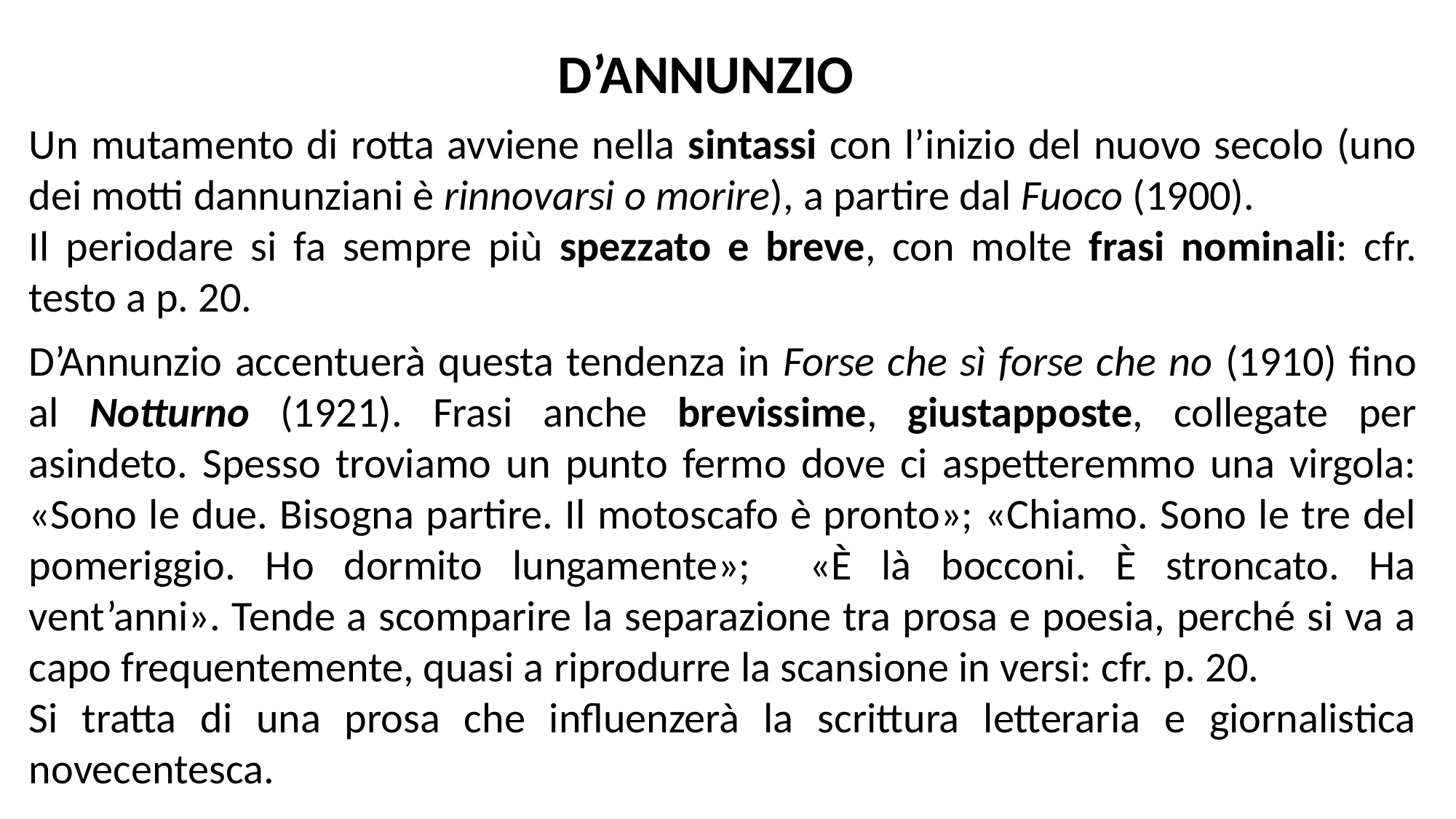

D’ANNUNZIO
Un mutamento di rotta avviene nella sintassi con l’inizio del nuovo secolo (uno dei motti dannunziani è rinnovarsi o morire), a partire dal Fuoco (1900).
Il periodare si fa sempre più spezzato e breve, con molte frasi nominali: cfr. testo a p. 20.
D’Annunzio accentuerà questa tendenza in Forse che sì forse che no (1910) fino al Notturno (1921). Frasi anche brevissime, giustapposte, collegate per asindeto. Spesso troviamo un punto fermo dove ci aspetteremmo una virgola: «Sono le due. Bisogna partire. Il motoscafo è pronto»; «Chiamo. Sono le tre del pomeriggio. Ho dormito lungamente»;  «È là bocconi. È stroncato. Ha vent’anni». Tende a scomparire la separazione tra prosa e poesia, perché si va a capo frequentemente, quasi a riprodurre la scansione in versi: cfr. p. 20.
Si tratta di una prosa che influenzerà la scrittura letteraria e giornalistica novecentesca.